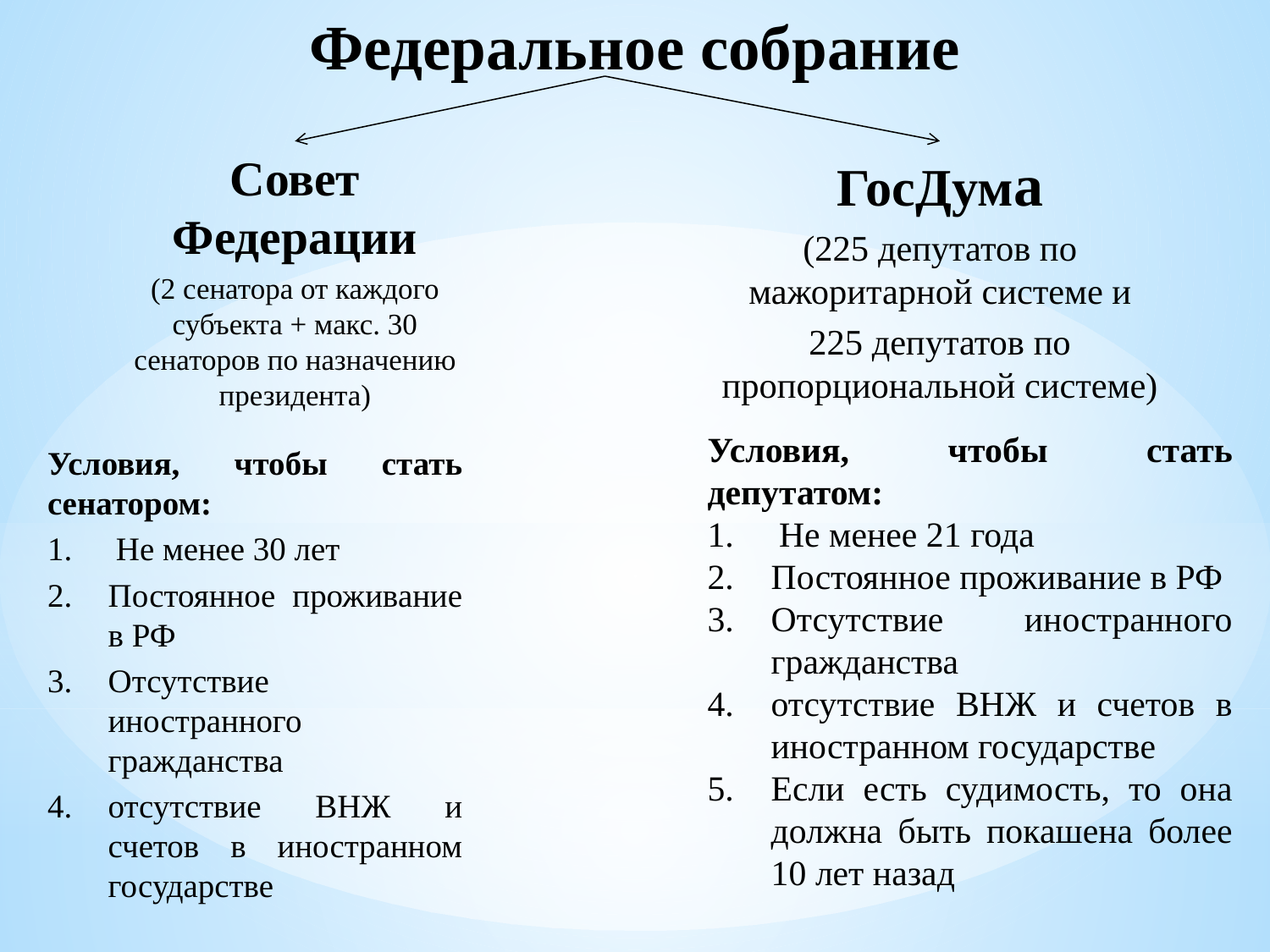

Федеральное собрание

Совет Федерации
(2 сенатора от каждого субъекта + макс. 30 сенаторов по назначению президента)

ГосДума
(225 депутатов по мажоритарной системе и
225 депутатов по пропорциональной системе)

Условия, чтобы стать депутатом:
Не менее 21 года
Постоянное проживание в РФ
Отсутствие иностранного гражданства
отсутствие ВНЖ и счетов в иностранном государстве
Если есть судимость, то она должна быть покашена более 10 лет назад
Условия, чтобы стать сенатором:
Не менее 30 лет
Постоянное проживание в РФ
Отсутствие иностранного гражданства
отсутствие ВНЖ и счетов в иностранном государстве